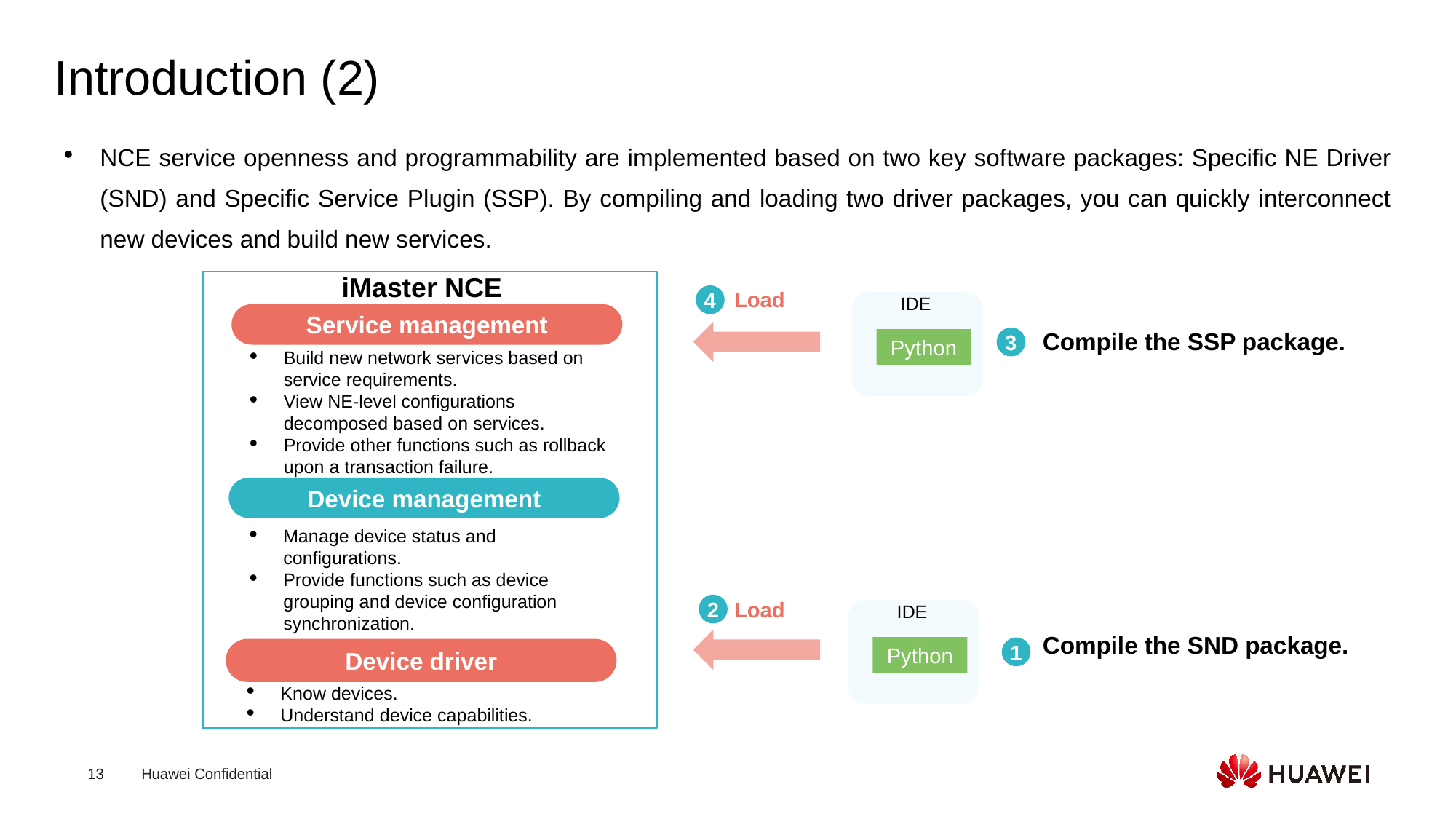

# Introduction (2)
NCE service openness and programmability are implemented based on two key software packages: Specific NE Driver (SND) and Specific Service Plugin (SSP). By compiling and loading two driver packages, you can quickly interconnect new devices and build new services.

iMaster NCE
Service management
Build new network services based on service requirements.
View NE-level configurations decomposed based on services.
Provide other functions such as rollback upon a transaction failure.
Device management
Manage device status and configurations.
Provide functions such as device grouping and device configuration synchronization.
Device driver
Know devices.
Understand device capabilities.
Load
4
IDE

Python
Compile the SSP package.

3
Load
2
IDE

Python
Compile the SND package.

1